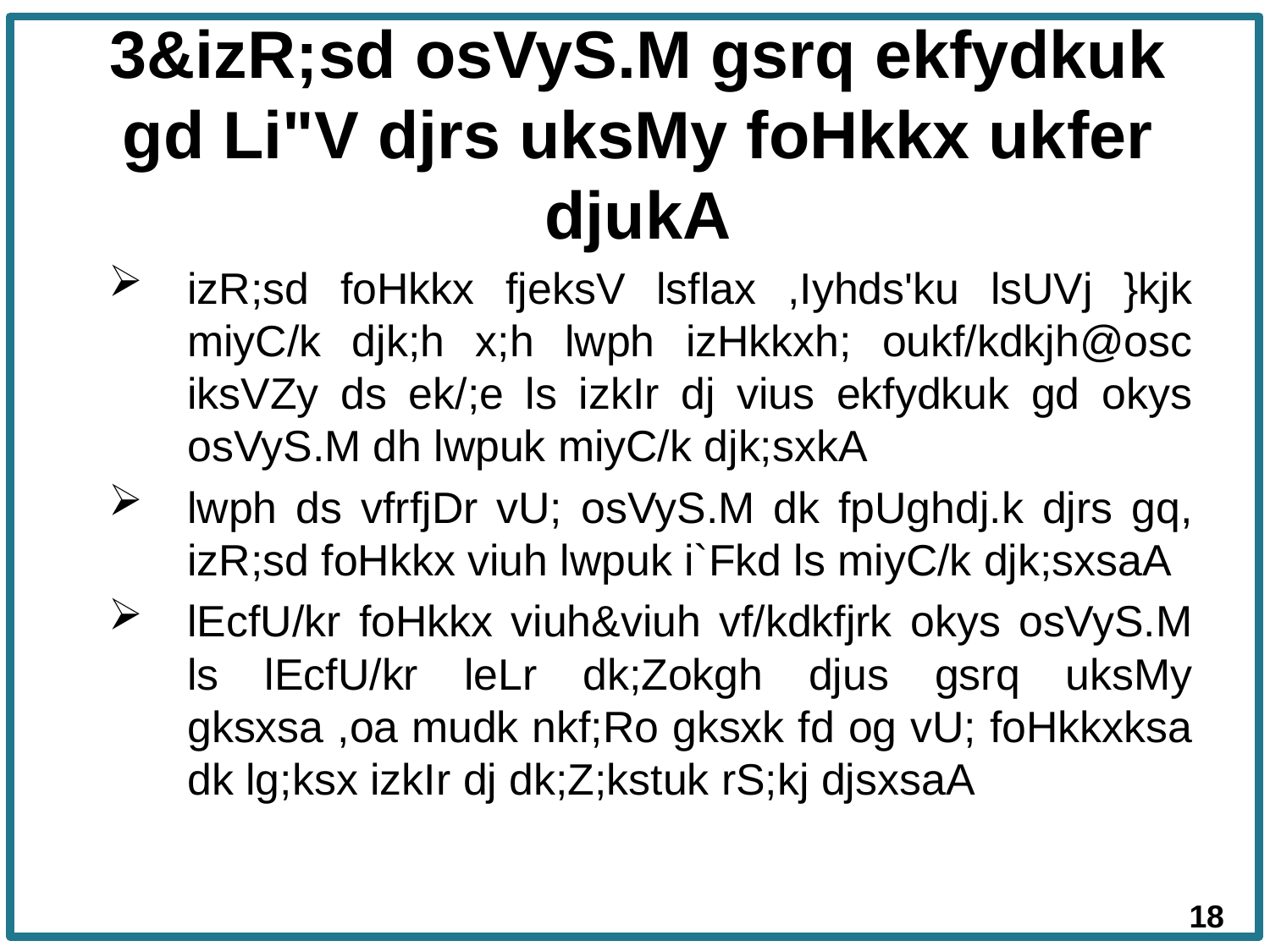

# 3&izR;sd osVyS.M gsrq ekfydkuk gd Li"V djrs uksMy foHkkx ukfer djukA
izR;sd foHkkx fjeksV lsflax ,Iyhds'ku lsUVj }kjk miyC/k djk;h x;h lwph izHkkxh; oukf/kdkjh@osc iksVZy ds ek/;e ls izkIr dj vius ekfydkuk gd okys osVyS.M dh lwpuk miyC/k djk;sxkA
lwph ds vfrfjDr vU; osVyS.M dk fpUghdj.k djrs gq, izR;sd foHkkx viuh lwpuk i`Fkd ls miyC/k djk;sxsaA
lEcfU/kr foHkkx viuh&viuh vf/kdkfjrk okys osVyS.M ls lEcfU/kr leLr dk;Zokgh djus gsrq uksMy gksxsa ,oa mudk nkf;Ro gksxk fd og vU; foHkkxksa dk lg;ksx izkIr dj dk;Z;kstuk rS;kj djsxsaA

18